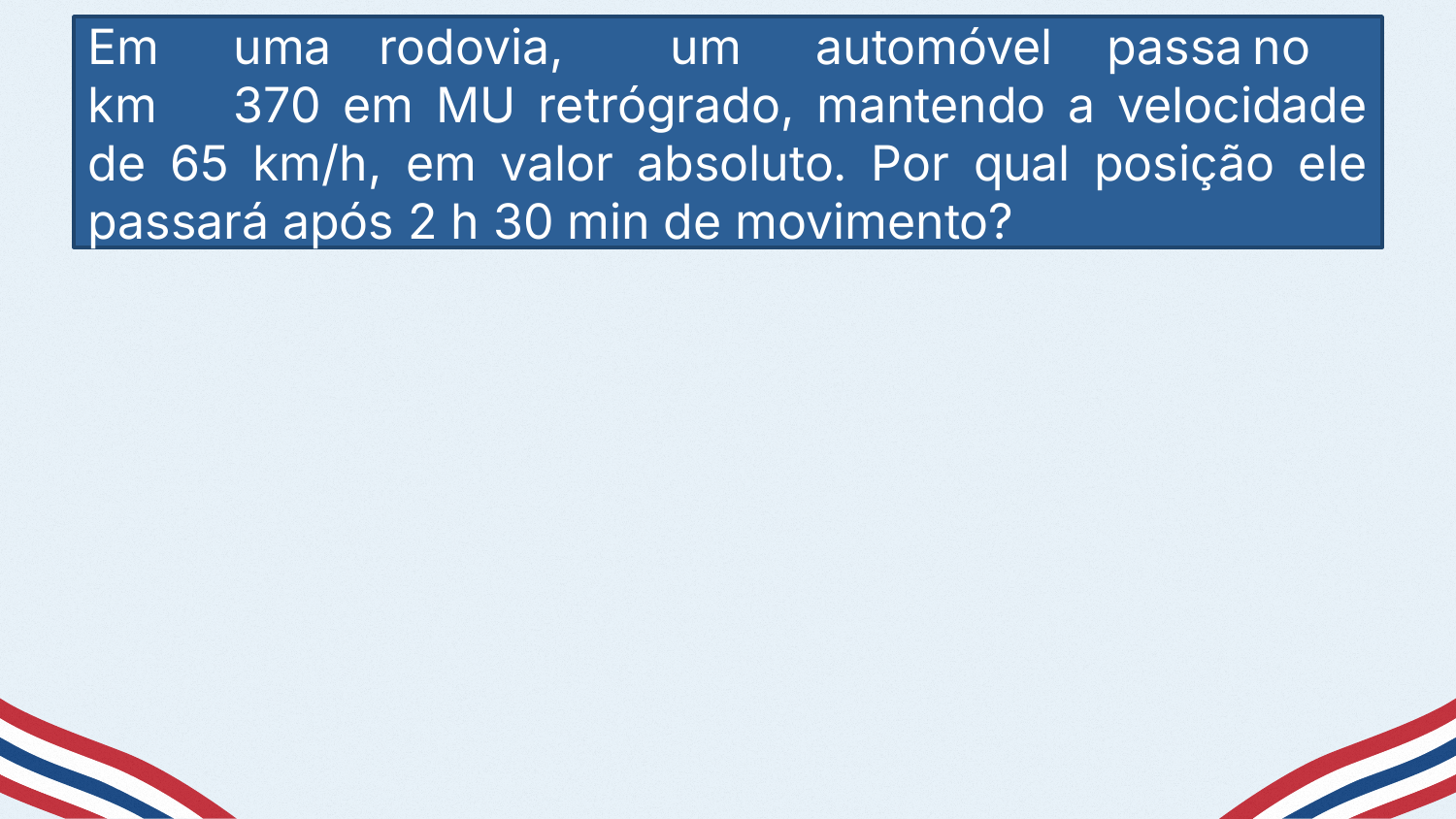

Em	uma	rodovia,	um	automóvel	passa	no km	370 em MU retrógrado, mantendo a velocidade de 65 km/h, em valor absoluto. Por qual posição ele passará após 2 h 30 min de movimento?